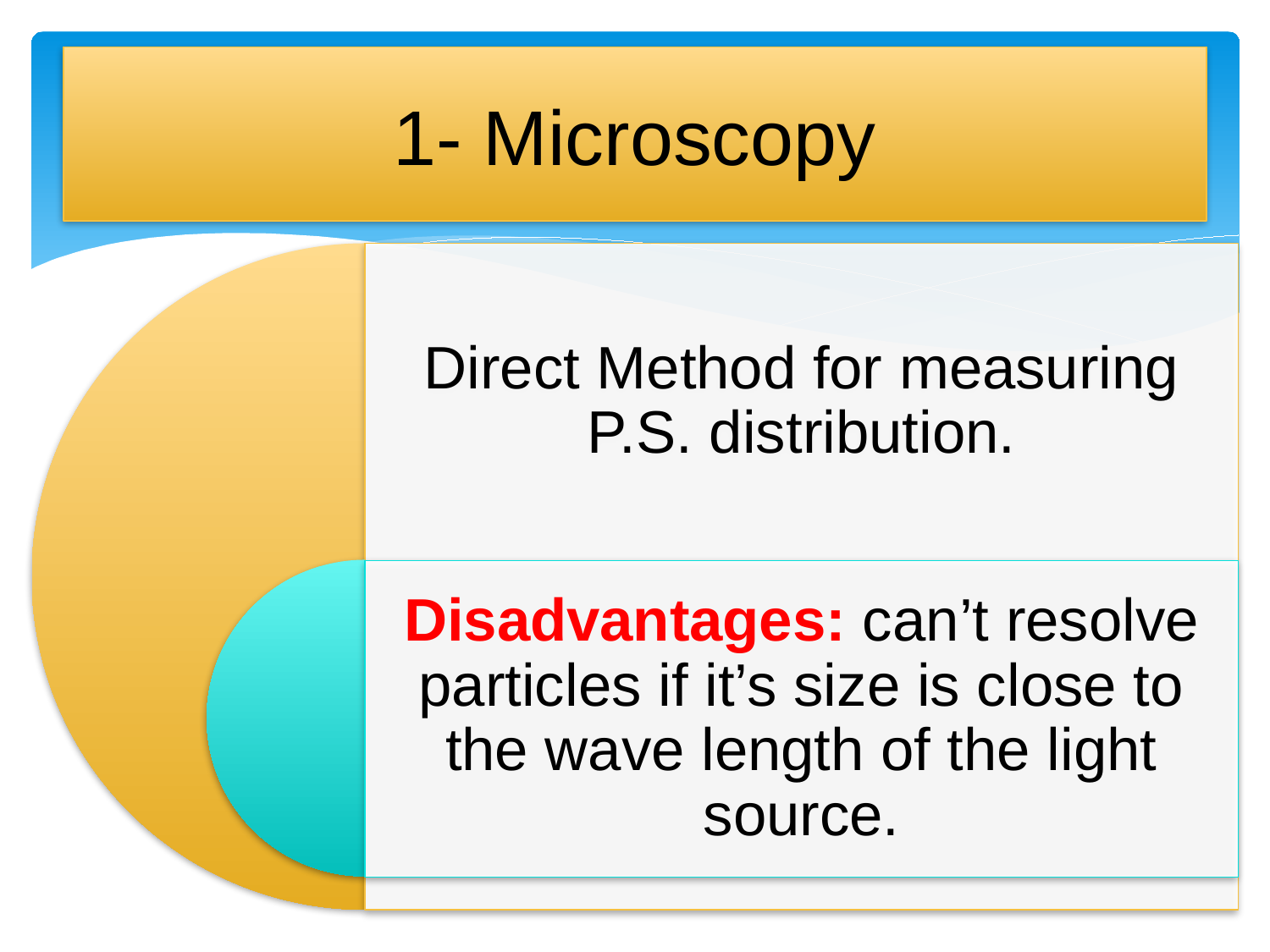

# 1- Microscopy
Direct Method for measuring P.S. distribution.
Disadvantages: can’t resolve particles if it’s size is close to the wave length of the light source.